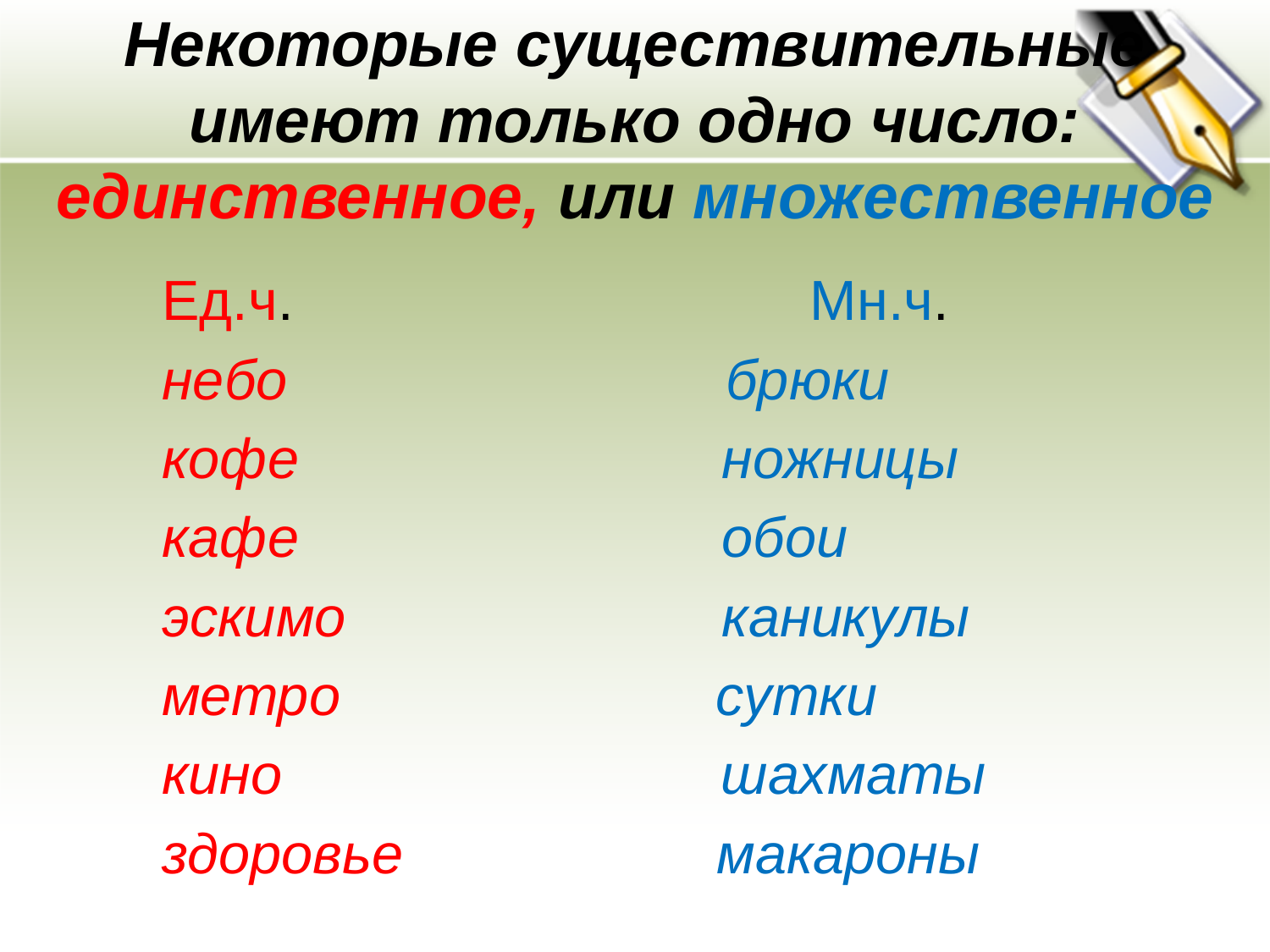

# Некоторые существительные имеют только одно число: единственное, или множественное
Ед.ч.                                 Мн.ч.
небо                            брюки
кофе                           ножницы
кафе                           обои
эскимо                        каникулы
метро                        сутки
кино                            шахматы
здоровье                    макароны